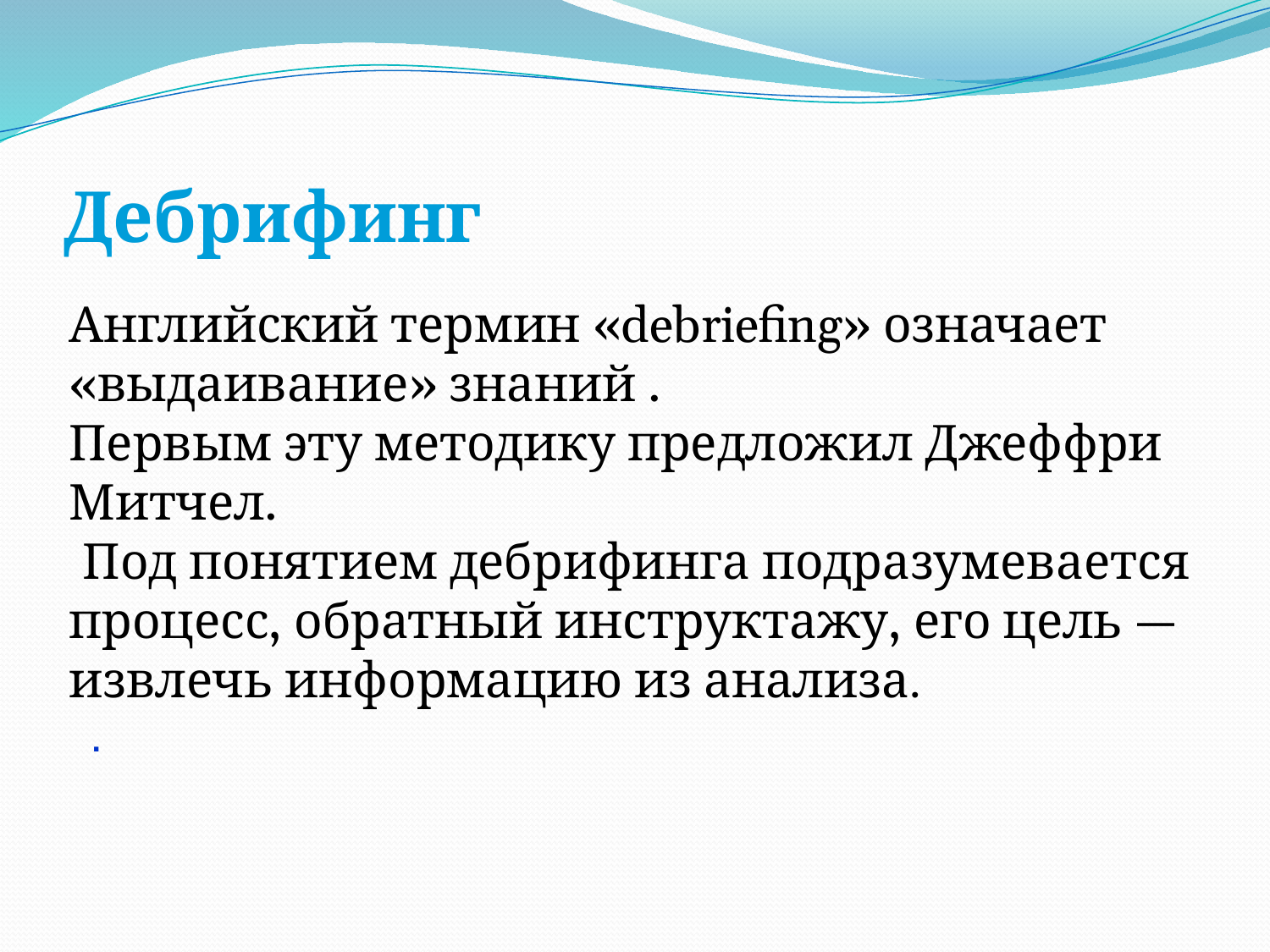

# Дебрифинг
Английский термин «debriefing» означает «выдаивание» знаний .
Первым эту методику предложил Джеффри Митчел.
 Под понятием дебрифинга подразумевается процесс, обратный инструктажу, его цель — извлечь информацию из анализа.
.